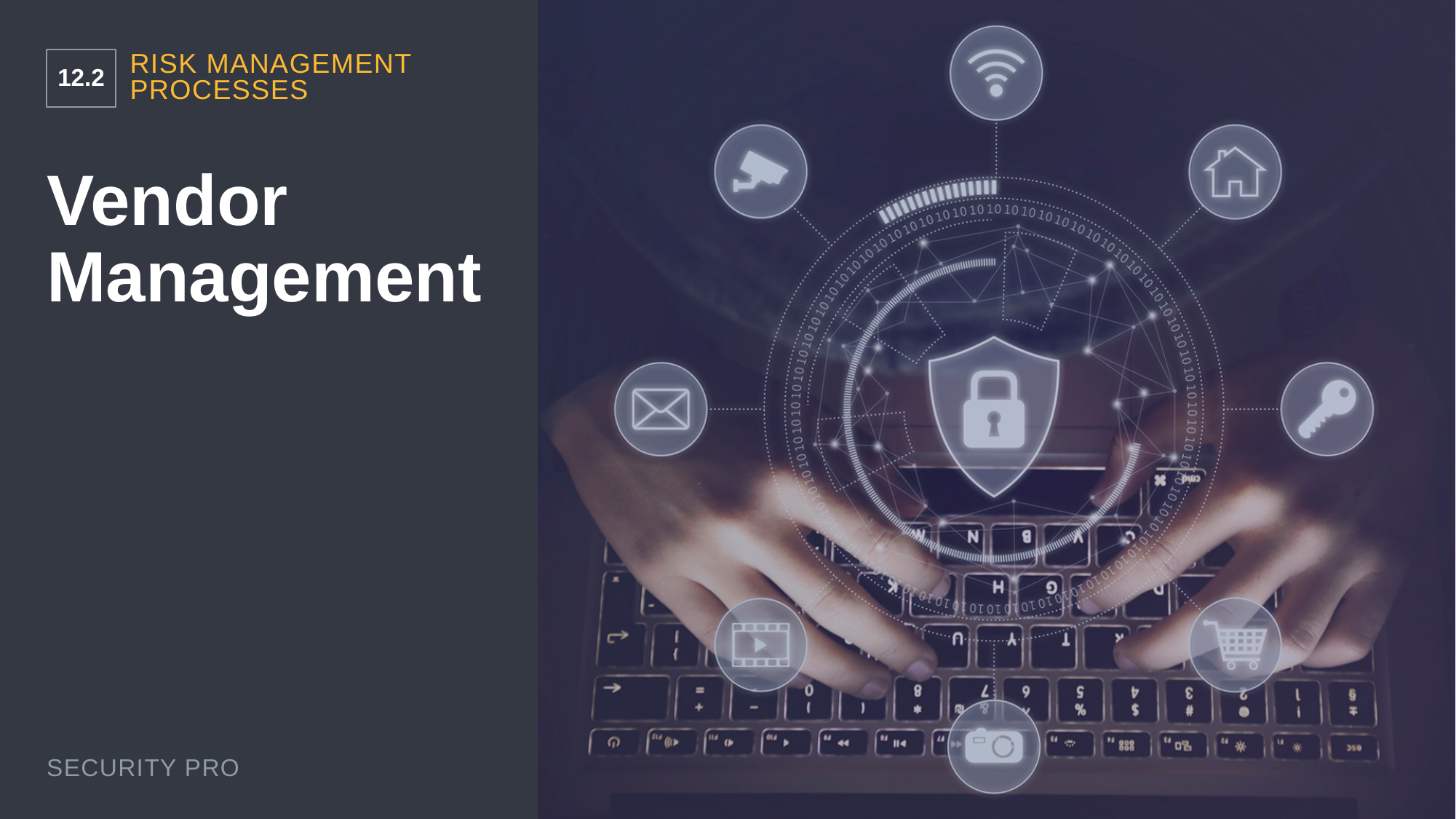

12.2
Risk Management Processes
# Vendor Management
Security Pro